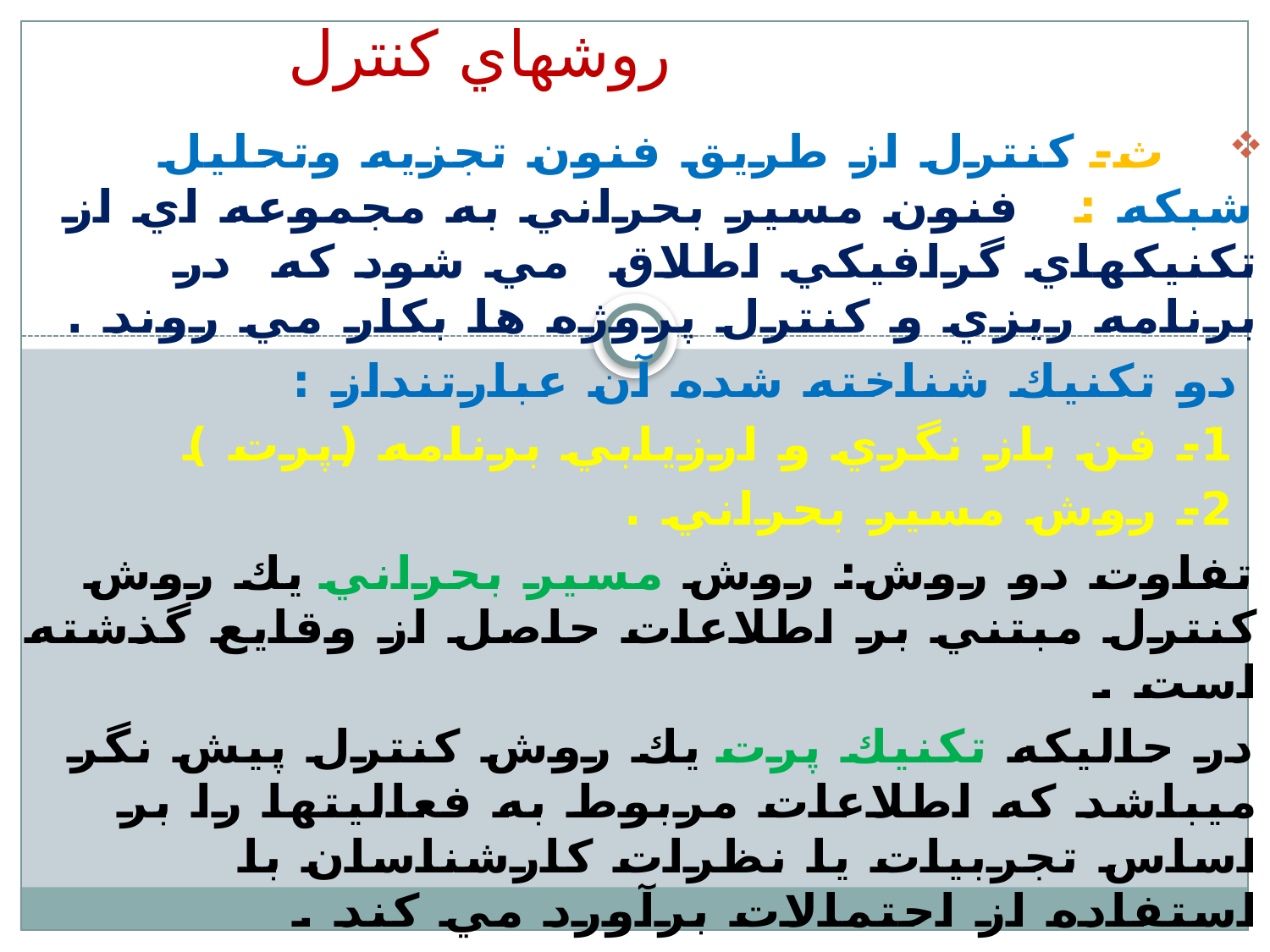

# روشهاي كنترل
   ث- كنترل از طريق فنون تجزيه وتحليل شبكه :   فنون مسير بحراني به مجموعه اي از تكنيكهاي گرافيكي اطلاق  مي شود كه  در برنامه ريزي و كنترل پروژه ها بكار مي روند .
 دو تكنيك شناخته شده آن عبارتنداز :
 1- فن باز نگري و ارزيابي برنامه (پرت )
 2- روش مسير بحراني .
تفاوت دو روش: روش مسير بحراني يك روش كنترل مبتني بر اطلاعات حاصل از وقايع گذشته است .
در حاليكه تكنيك پرت يك روش كنترل پيش نگر ميباشد كه اطلاعات مربوط به فعاليتها را بر اساس تجربيات يا نظرات كارشناسان با استفاده از احتمالات برآورد مي كند .